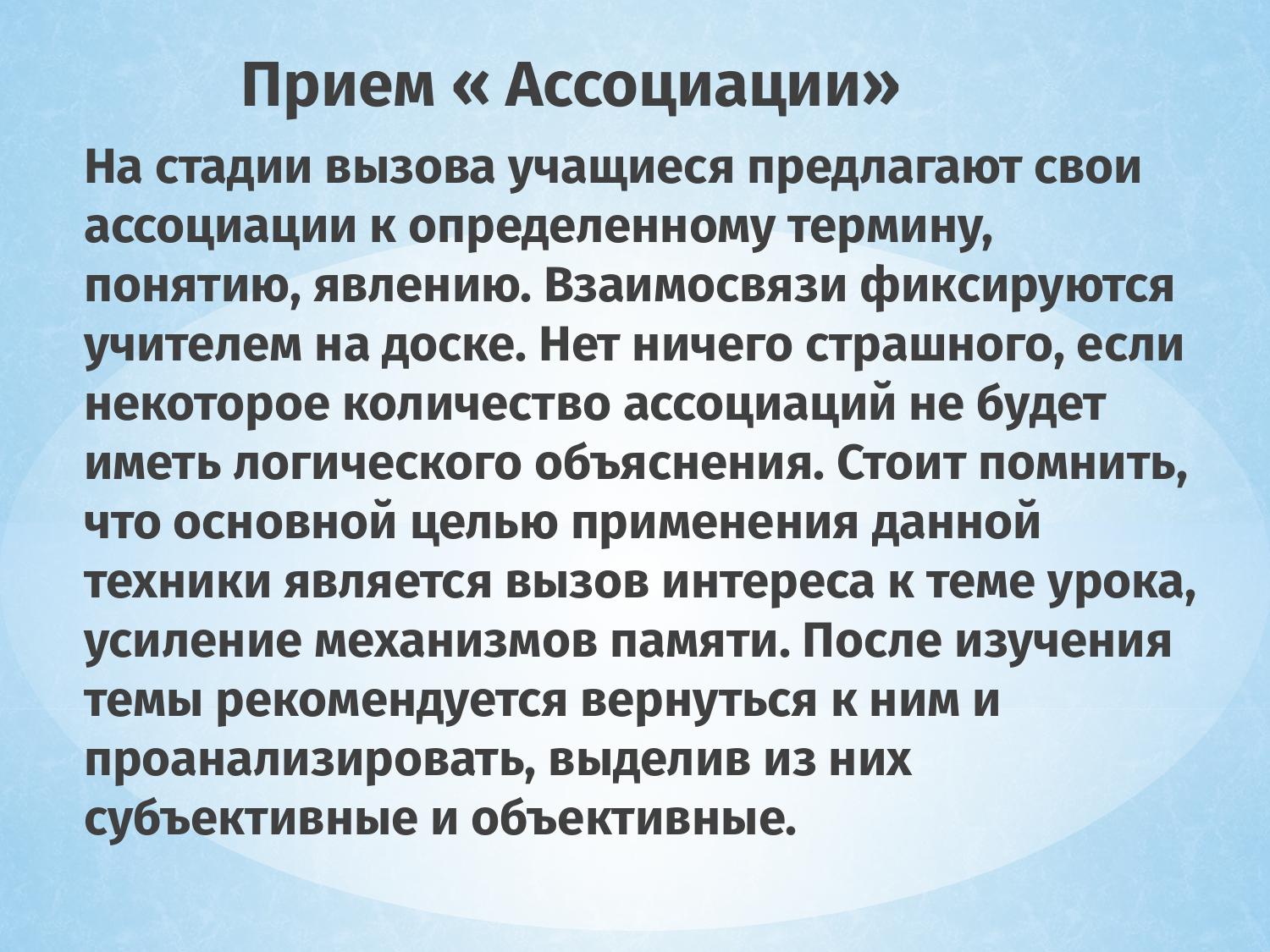

Прием « Ассоциации»
На стадии вызова учащиеся предлагают свои ассоциации к определенному термину, понятию, явлению. Взаимосвязи фиксируются учителем на доске. Нет ничего страшного, если некоторое количество ассоциаций не будет иметь логического объяснения. Стоит помнить, что основной целью применения данной техники является вызов интереса к теме урока, усиление механизмов памяти. После изучения темы рекомендуется вернуться к ним и проанализировать, выделив из них субъективные и объективные.